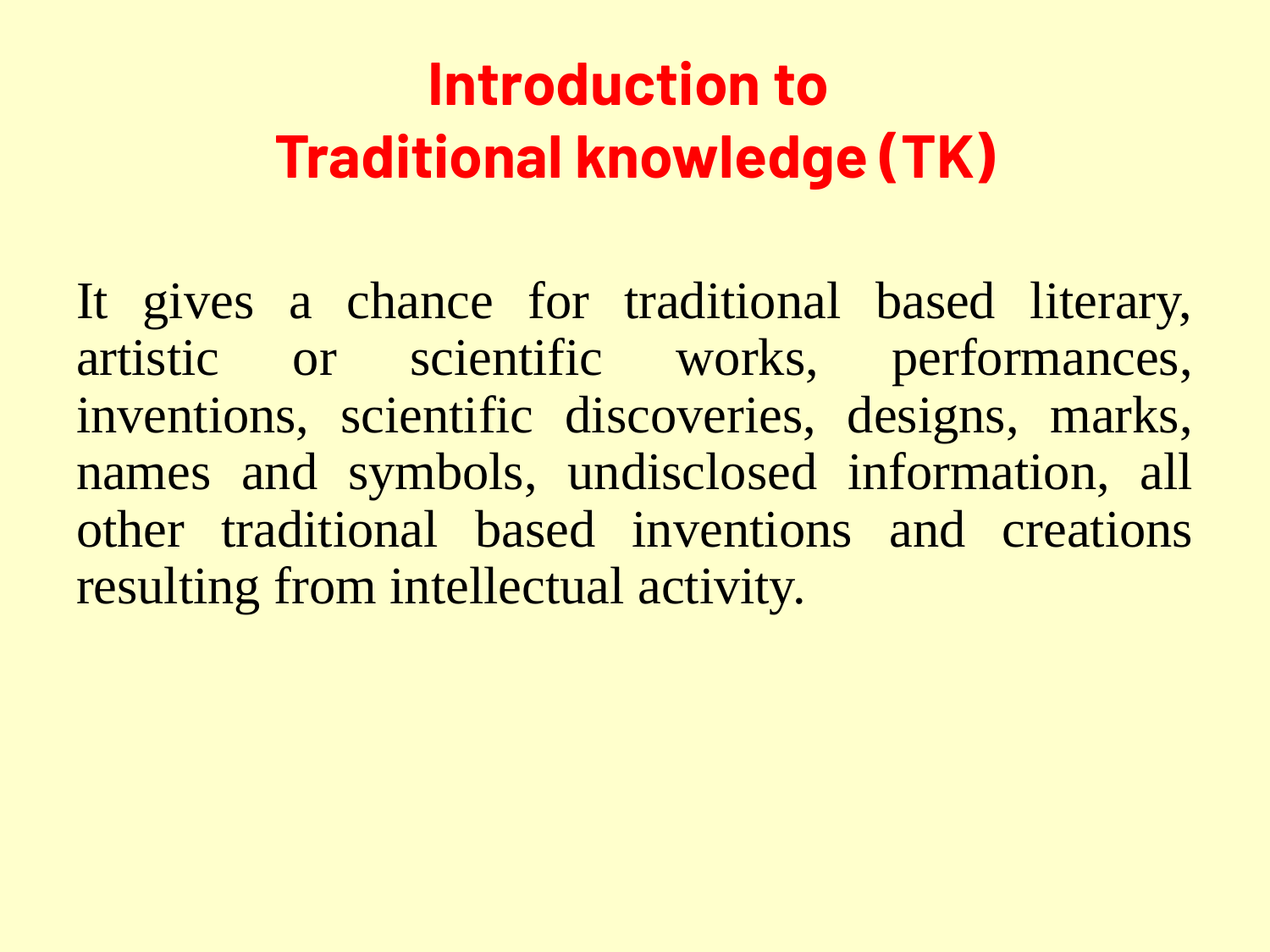

Introduction to
Traditional knowledge (TK)
# It gives a chance for traditional based literary, artistic or scientific works, performances, inventions, scientific discoveries, designs, marks, names and symbols, undisclosed information, all other traditional based inventions and creations resulting from intellectual activity.